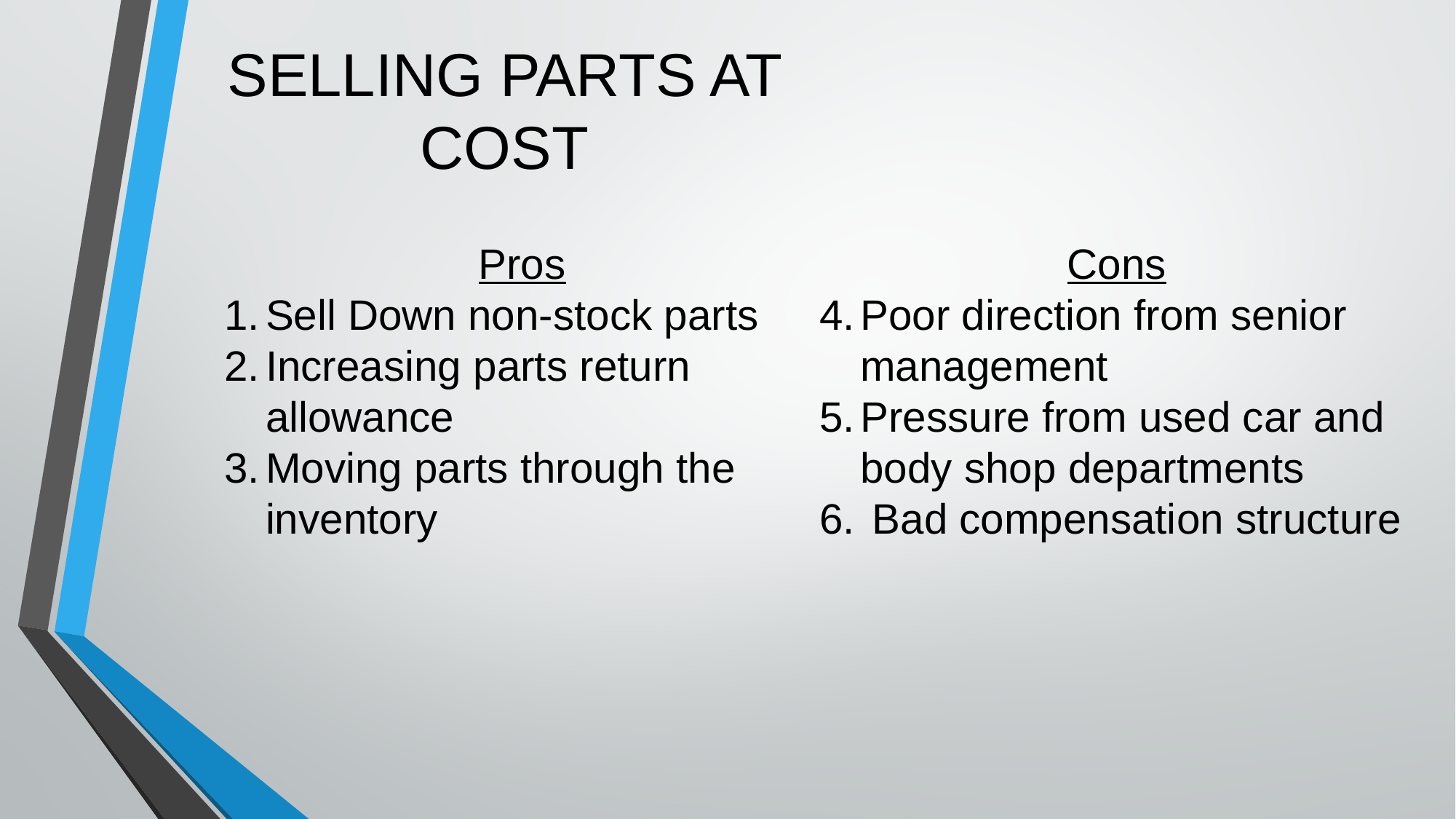

# SELLING PARTS AT COST
Pros
Sell Down non-stock parts
Increasing parts return allowance
Moving parts through the inventory

Cons
Poor direction from senior management
Pressure from used car and body shop departments
 Bad compensation structure